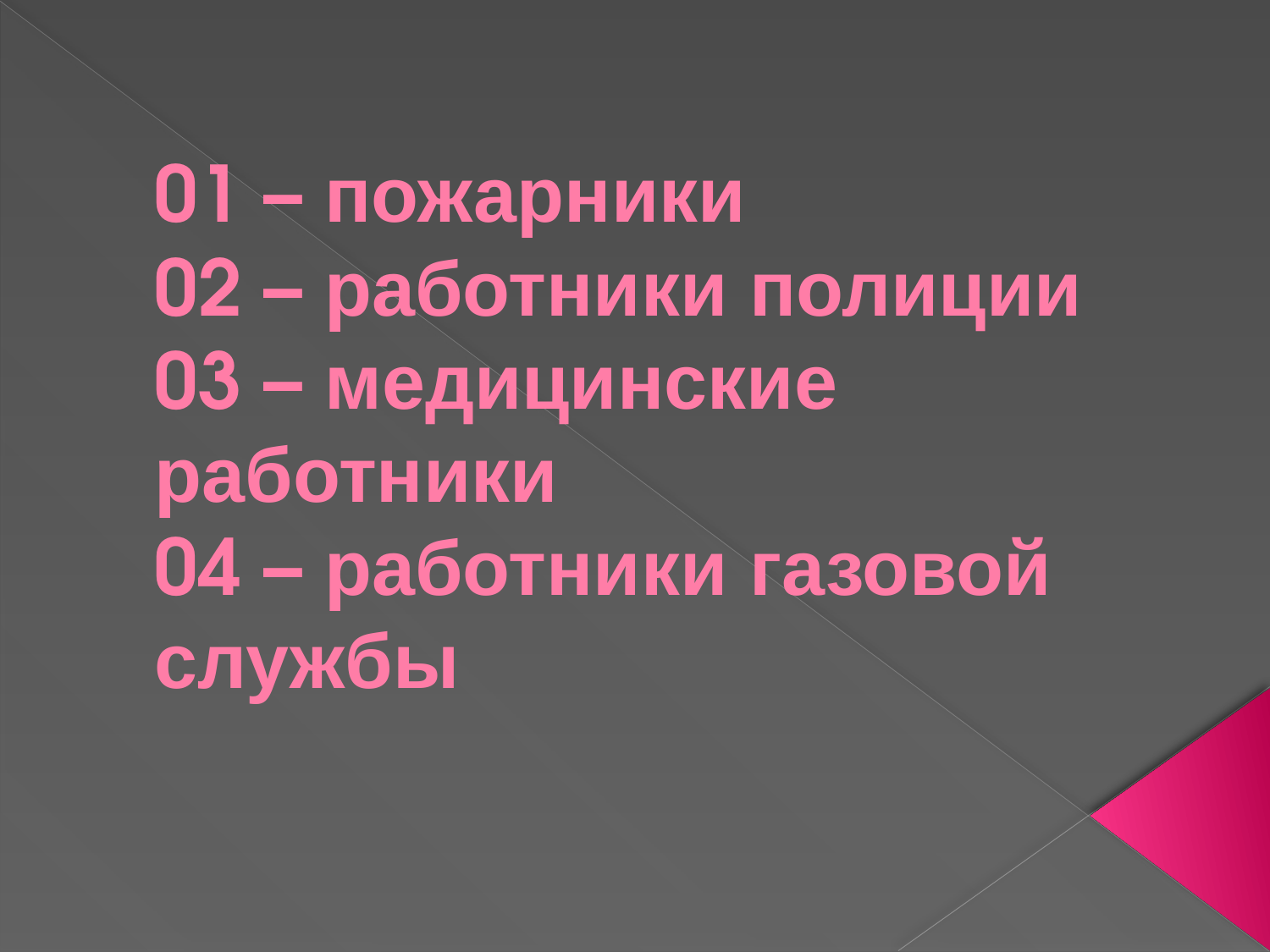

# 01 – пожарники 02 – работники полиции 03 – медицинские работники 04 – работники газовой службы